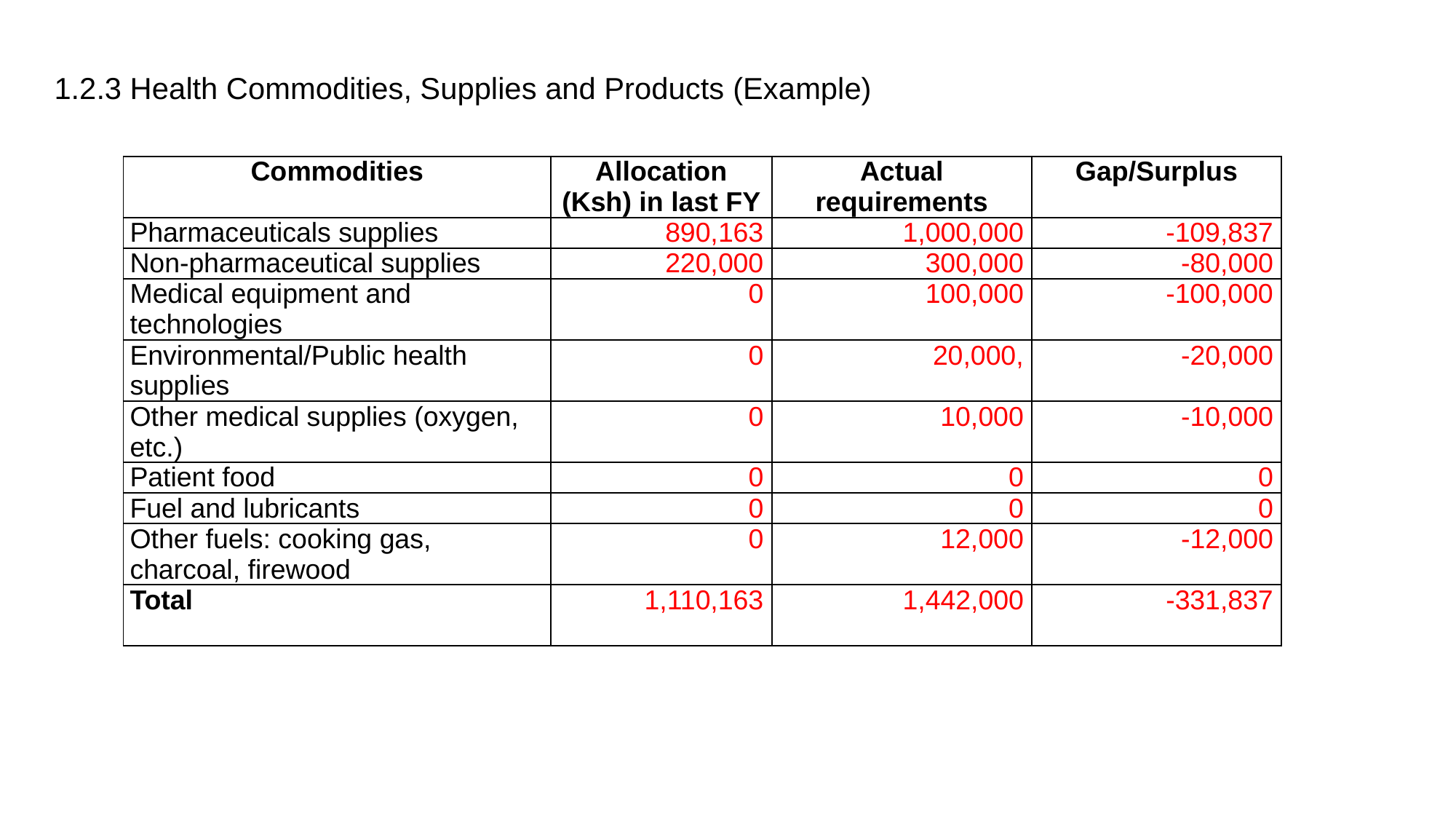

| 1.2.3 Health Commodities, Supplies and Products (Example) |
| --- |
| Commodities | Allocation (Ksh) in last FY | Actual requirements | Gap/Surplus |
| --- | --- | --- | --- |
| Pharmaceuticals supplies | 890,163 | 1,000,000 | -109,837 |
| Non-pharmaceutical supplies | 220,000 | 300,000 | -80,000 |
| Medical equipment and technologies | 0 | 100,000 | -100,000 |
| Environmental/Public health supplies | 0 | 20,000, | -20,000 |
| Other medical supplies (oxygen, etc.) | 0 | 10,000 | -10,000 |
| Patient food | 0 | 0 | 0 |
| Fuel and lubricants | 0 | 0 | 0 |
| Other fuels: cooking gas, charcoal, firewood | 0 | 12,000 | -12,000 |
| Total | 1,110,163 | 1,442,000 | -331,837 |